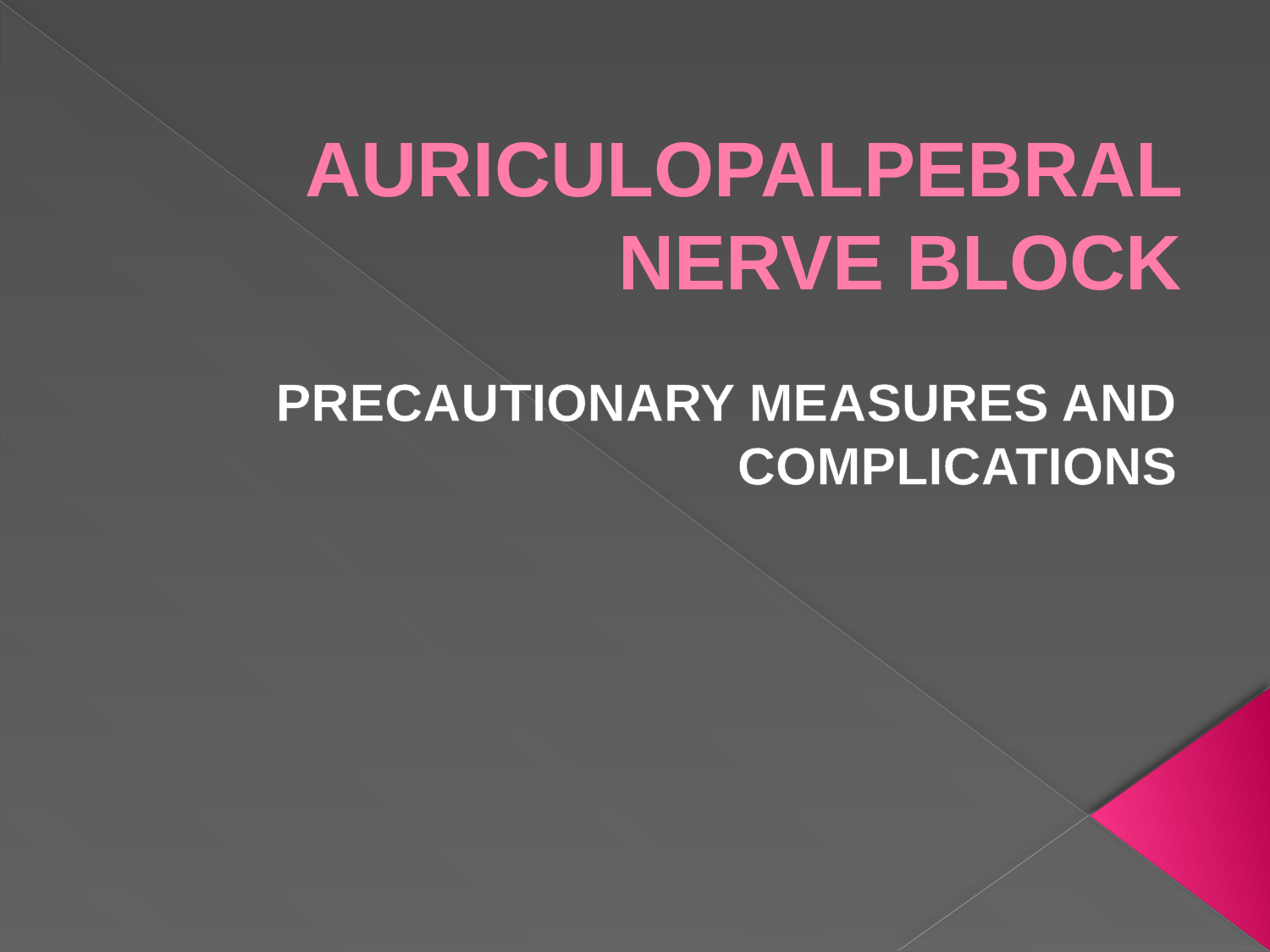

# AURICULOPALPEBRAL NERVE BLOCK
PRECAUTIONARY MEASURES AND COMPLICATIONS